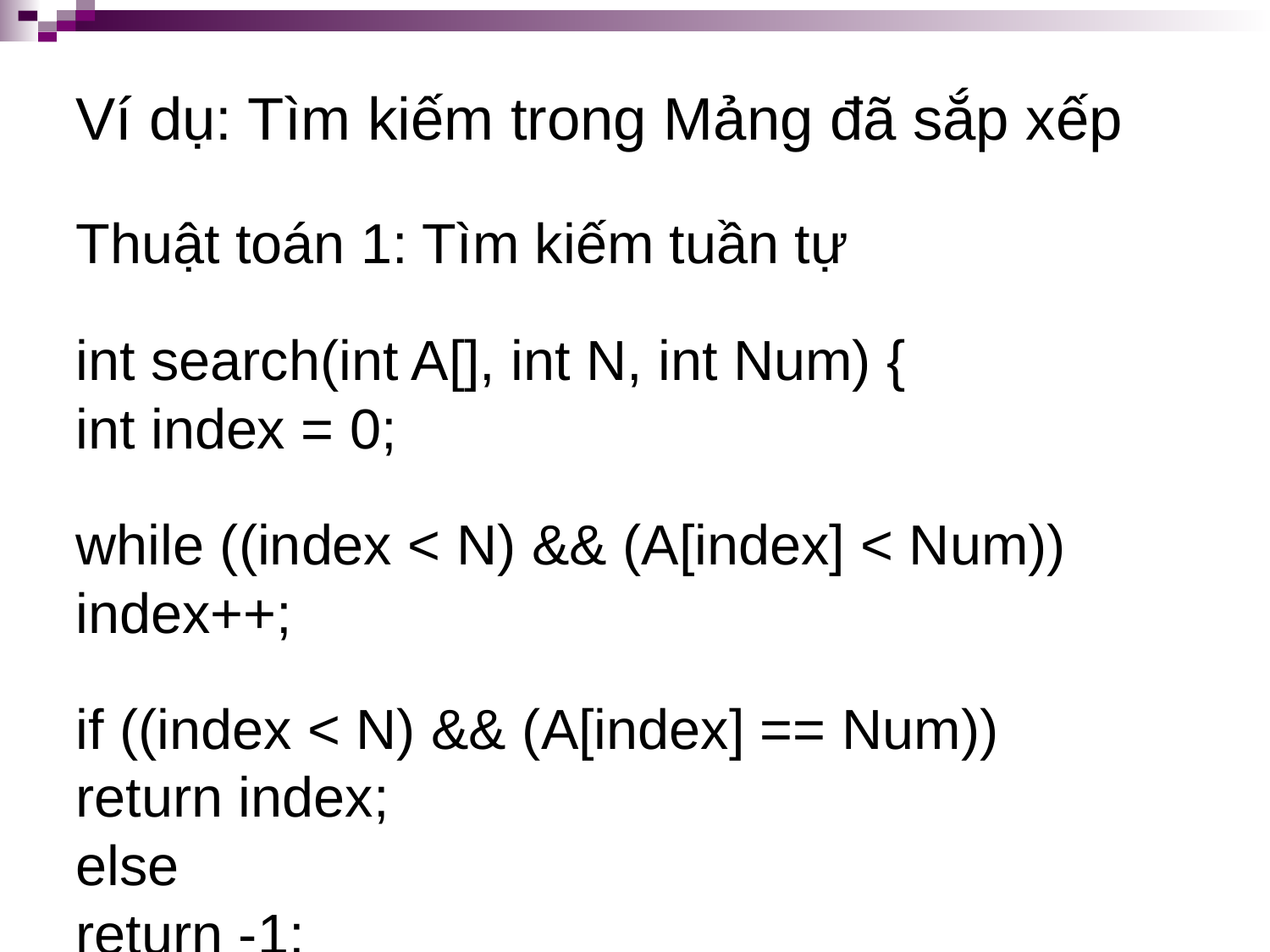

# Ví dụ: Tìm kiếm trong Mảng đã sắp xếp
Thuật toán 1: Tìm kiếm tuần tự

int search(int A[], int N, int Num) {
int index = 0;

while ((index < N) && (A[index] < Num))
index++;

if ((index < N) && (A[index] == Num))
return index;
else
return -1;
}